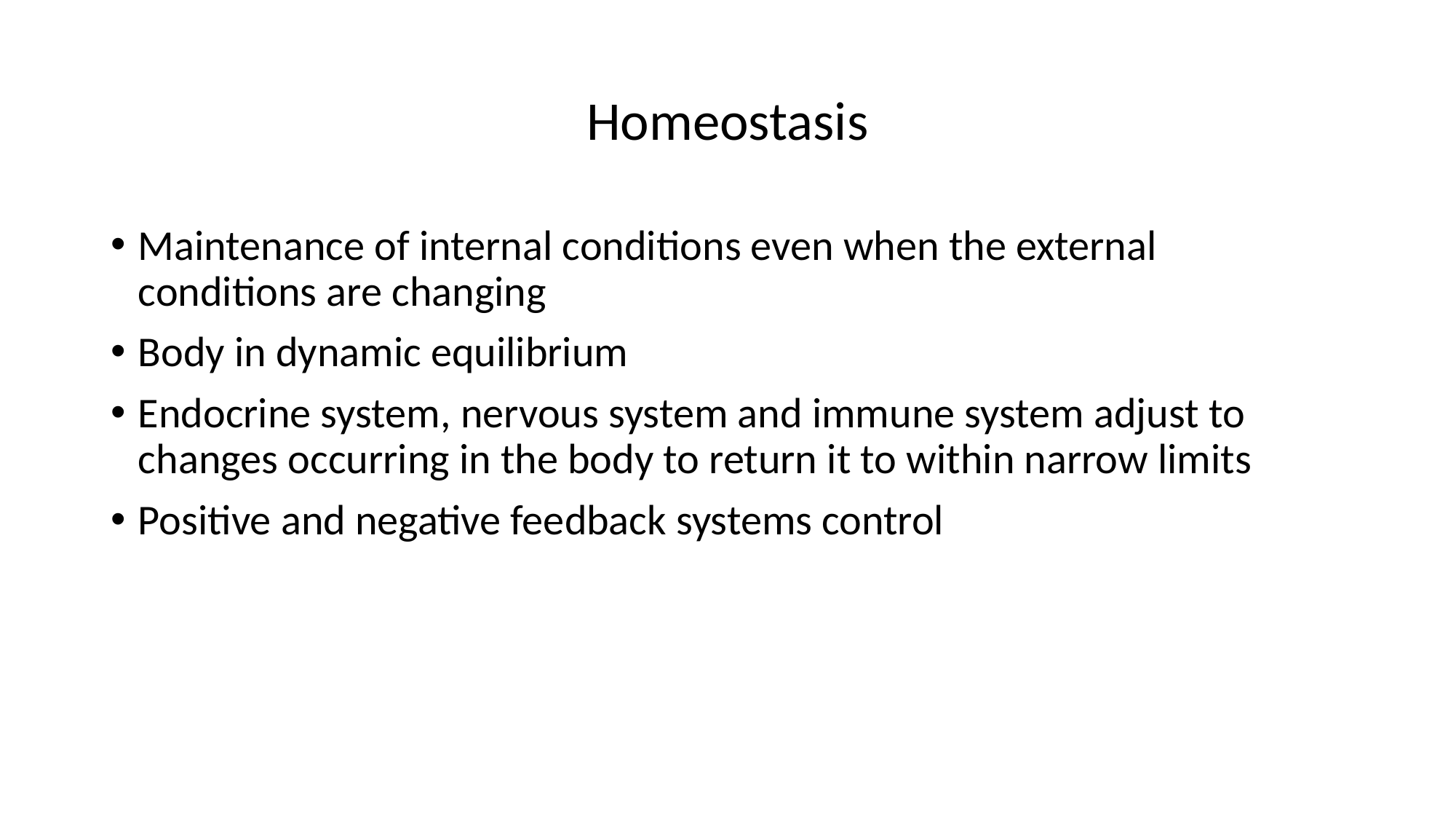

# Homeostasis
Maintenance of internal conditions even when the external conditions are changing
Body in dynamic equilibrium
Endocrine system, nervous system and immune system adjust to changes occurring in the body to return it to within narrow limits
Positive and negative feedback systems control